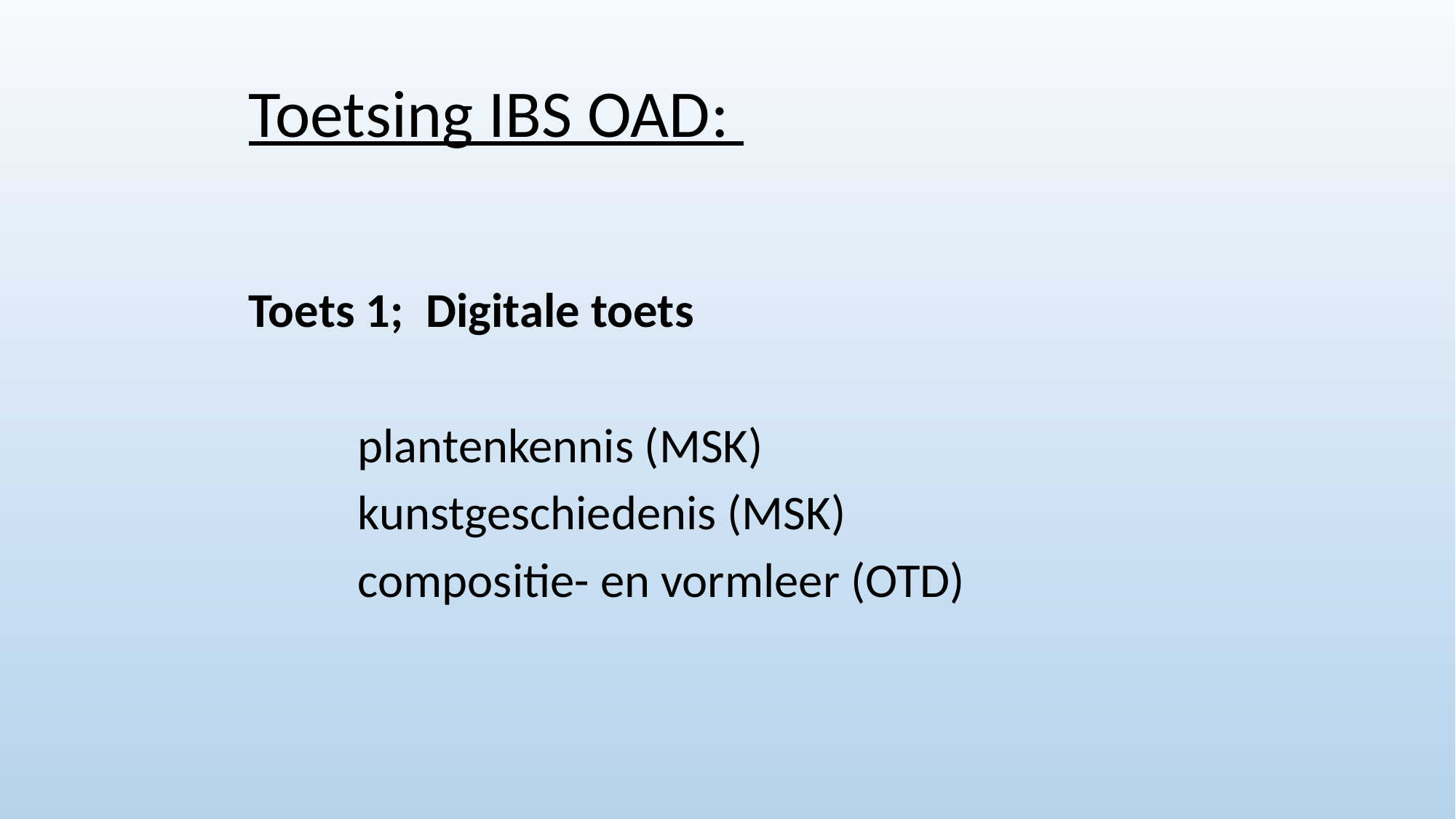

# Toetsing IBS OAD:
Toets 1;  Digitale toets

	plantenkennis (MSK)
	kunstgeschiedenis (MSK)
	compositie- en vormleer (OTD)